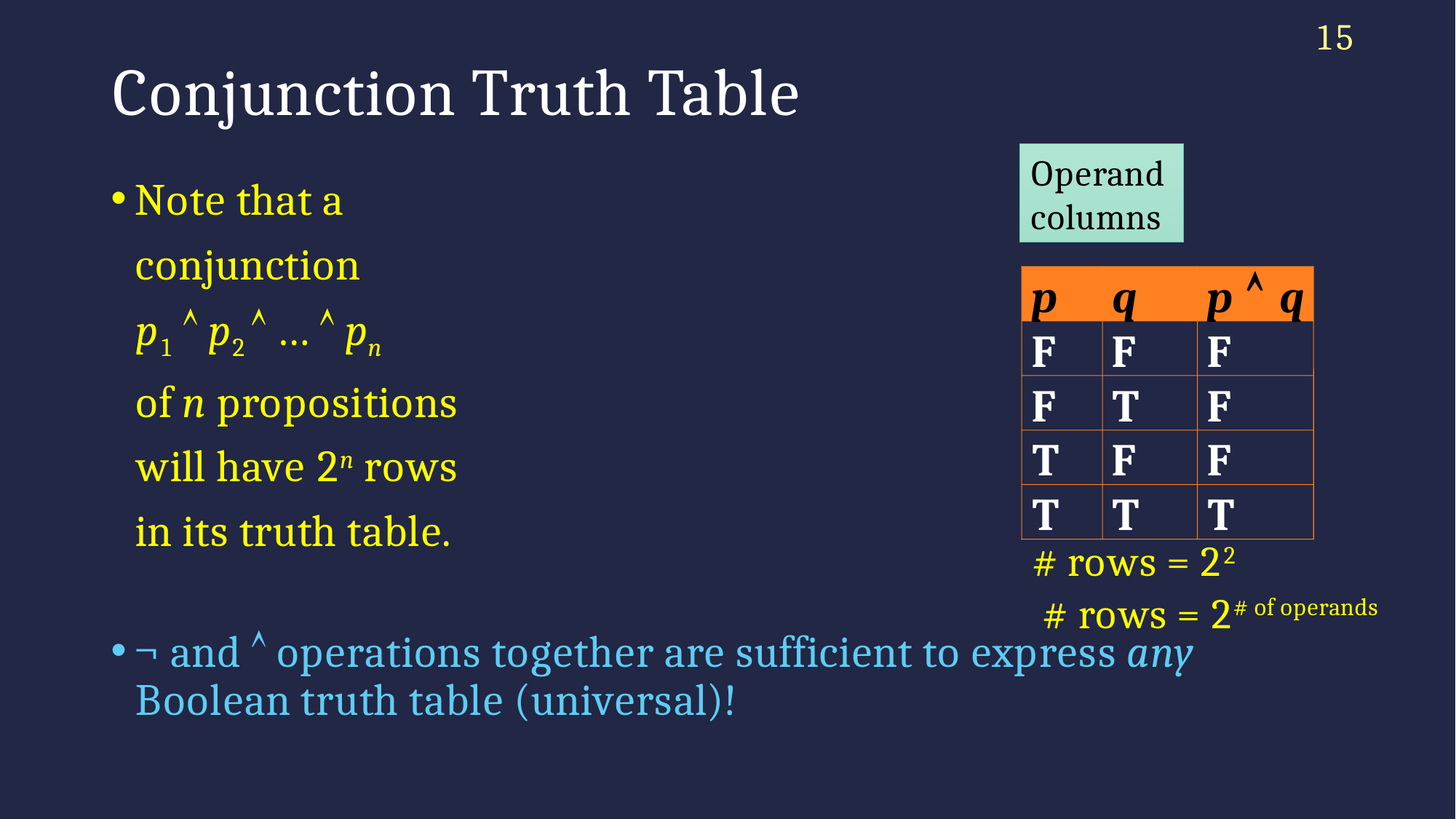

15
# Conjunction Truth Table
Operand
columns
Note that a
conjunction
p1 ∧ p2 ∧ … ∧ pn
of n propositions
will have 2n rows
in its truth table.

¬ and ∧ operations together are sufficient to express any Boolean truth table (universal)!

∧

p
q
p
q

F
F
F
F
T
F
T
F
F
T
T
T
# rows = 22
# rows = 2# of operands